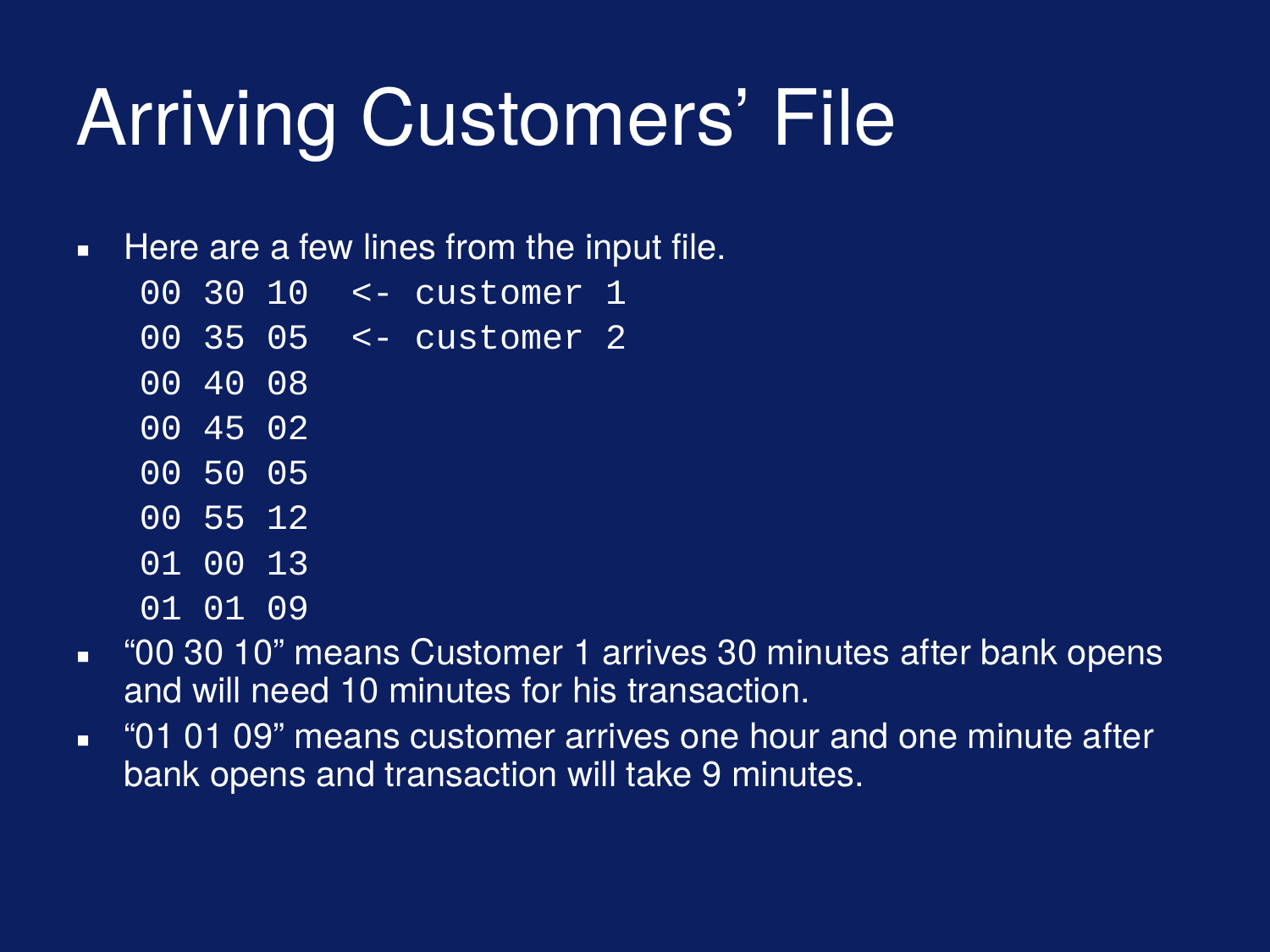

# Arriving Customers’ File
Here are a few lines from the input file.
00 30 10  <- customer 1
00 35 05  <- customer 2
00 40 08
00 45 02
00 50 05
00 55 12
01 00 13
01 01 09
“00 30 10” means Customer 1 arrives 30 minutes after bank opens and will need 10 minutes for his transaction.
“01 01 09” means customer arrives one hour and one minute after bank opens and transaction will take 9 minutes.